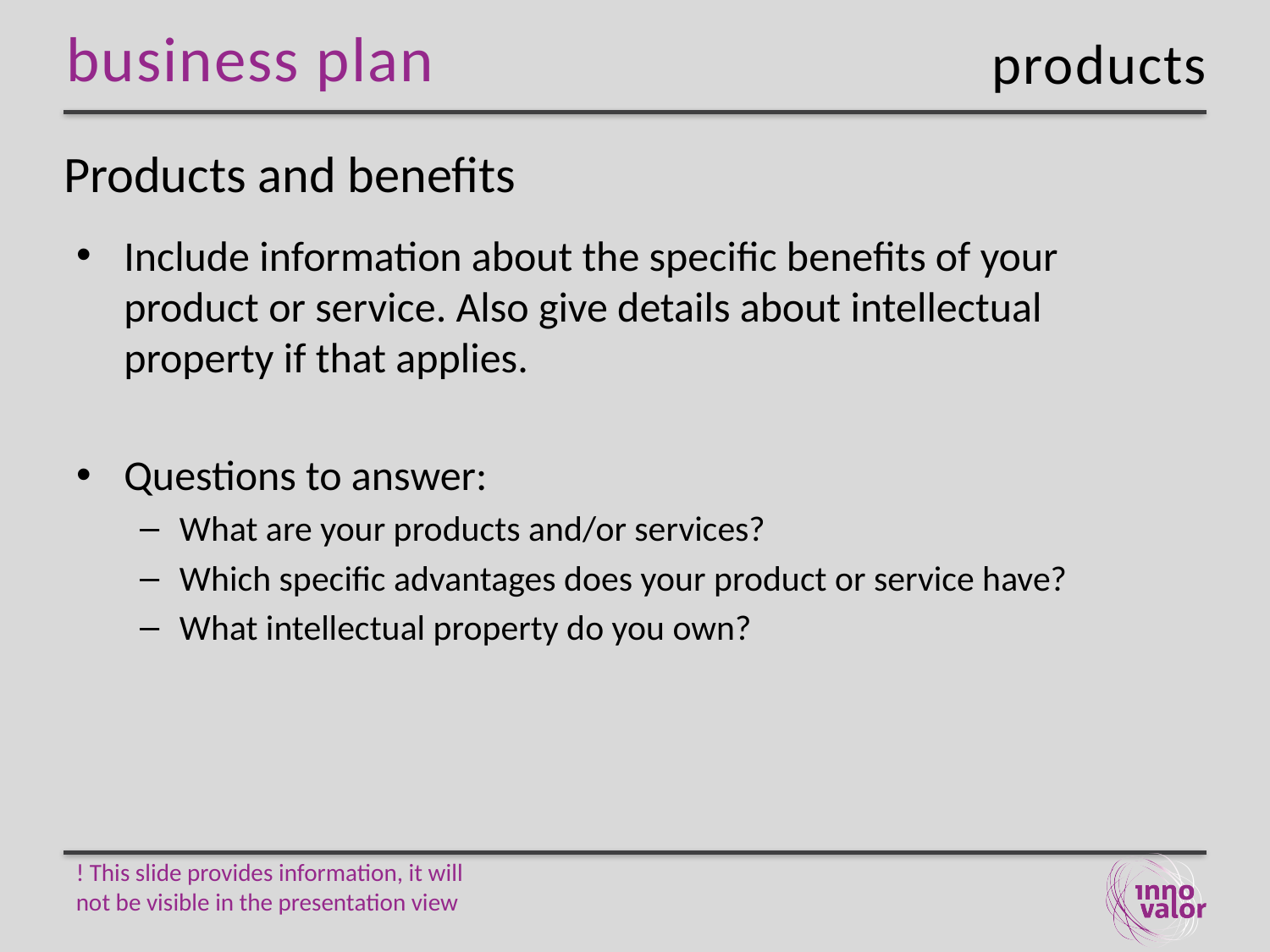

products
# Products and benefits
Include information about the specific benefits of your product or service. Also give details about intellectual property if that applies.

Questions to answer:
What are your products and/or services?
Which specific advantages does your product or service have?
What intellectual property do you own?

! This slide provides information, it will not be visible in the presentation view